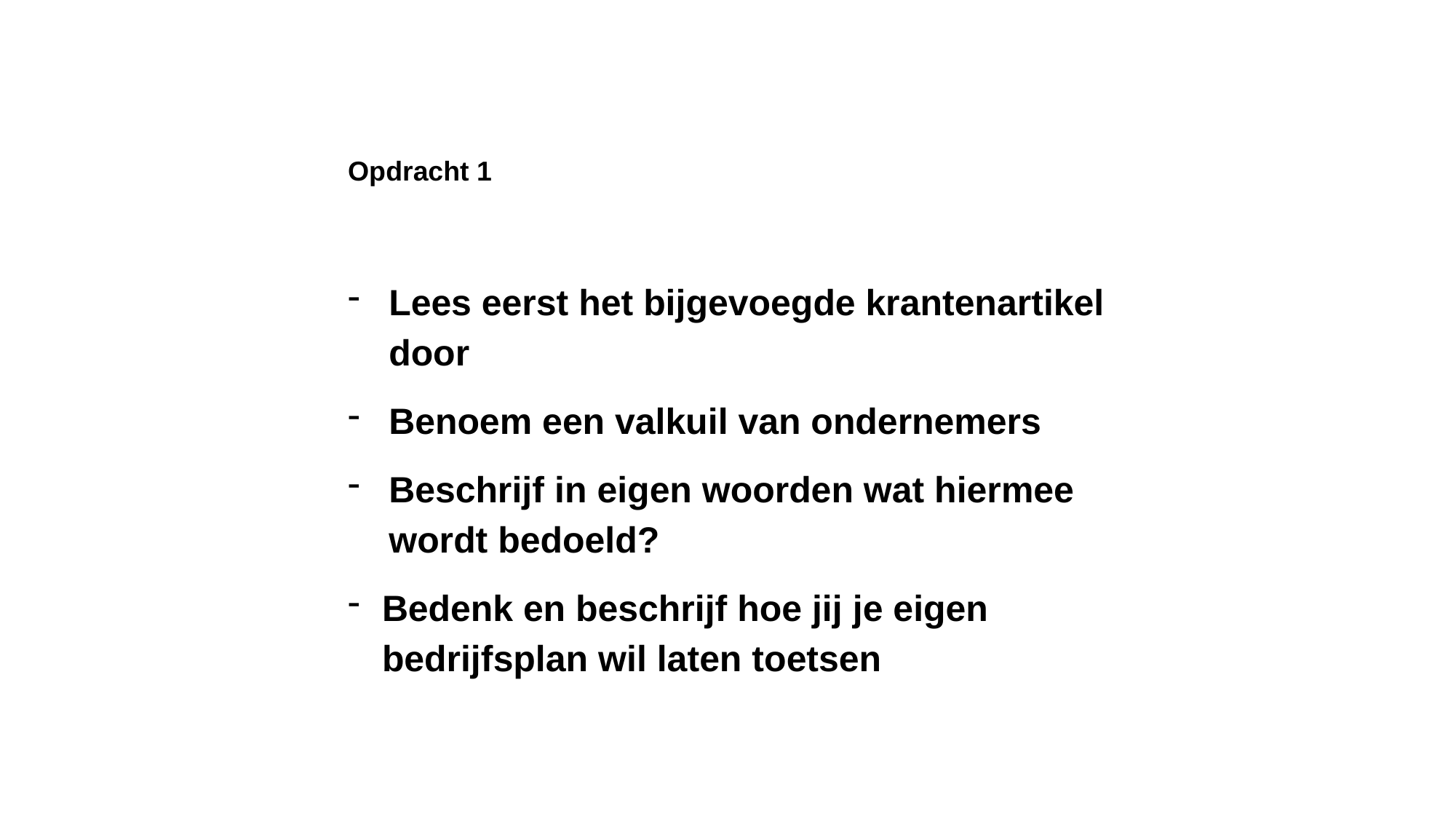

Opdracht 1

Lees eerst het bijgevoegde krantenartikel door
Benoem een valkuil van ondernemers
Beschrijf in eigen woorden wat hiermee wordt bedoeld?
Bedenk en beschrijf hoe jij je eigen bedrijfsplan wil laten toetsen